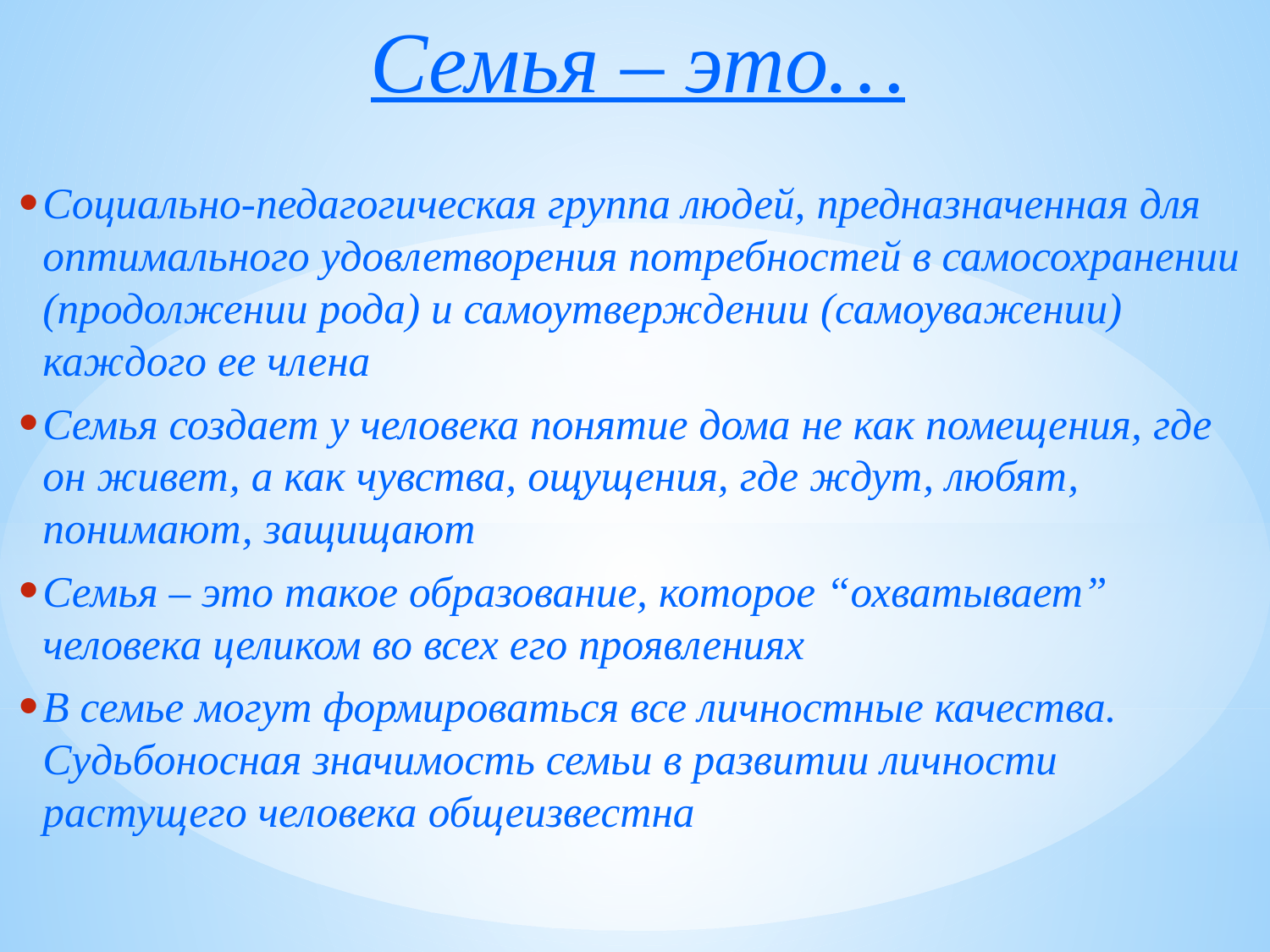

Семья – это…

Социально-педагогическая группа людей, предназначенная для оптимального удовлетворения потребностей в самосохранении (продолжении рода) и самоутверждении (самоуважении) каждого ее члена
Семья создает у человека понятие дома не как помещения, где он живет, а как чувства, ощущения, где ждут, любят, понимают, защищают
Семья – это такое образование, которое “охватывает” человека целиком во всех его проявлениях
В семье могут формироваться все личностные качества. Судьбоносная значимость семьи в развитии личности растущего человека общеизвестна